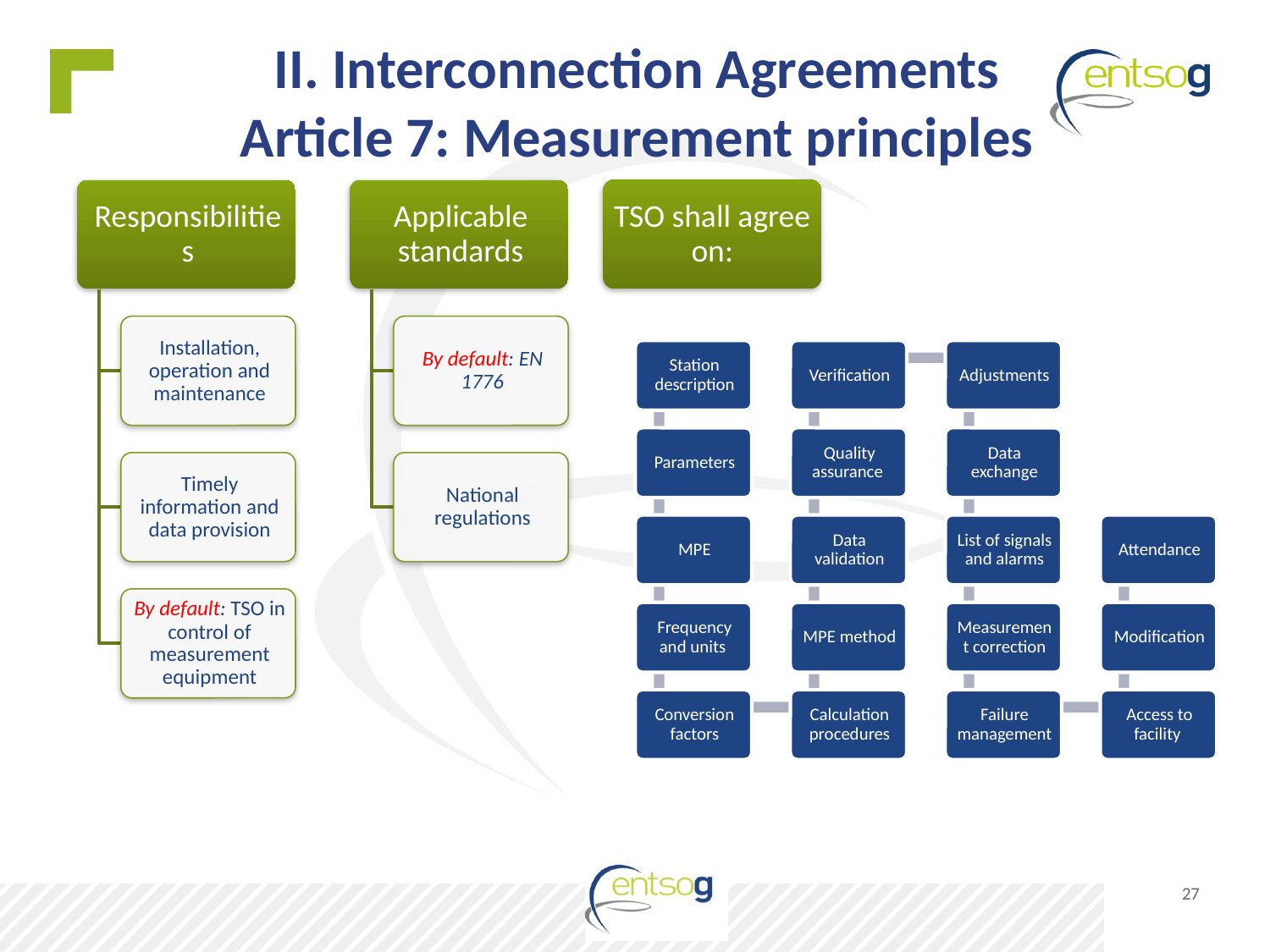

II. Interconnection Agreements
Article 7: Measurement principles
Station description
Parameters
MPE
Frequency and units
Conversion factors
Calculation procedures
MPE method
Data validation
Quality assurance
Verification
Adjustments
Data exchange
List of signals and alarms
Measurement correction
Failure management
Access to facility
Modification
Attendance
Responsibilities
Installation, operation and maintenance
Timely information and data provision
By default: TSO in control of measurement equipment
Applicable standards
By default: EN 1776
National regulations

TSO shall agree on:
27